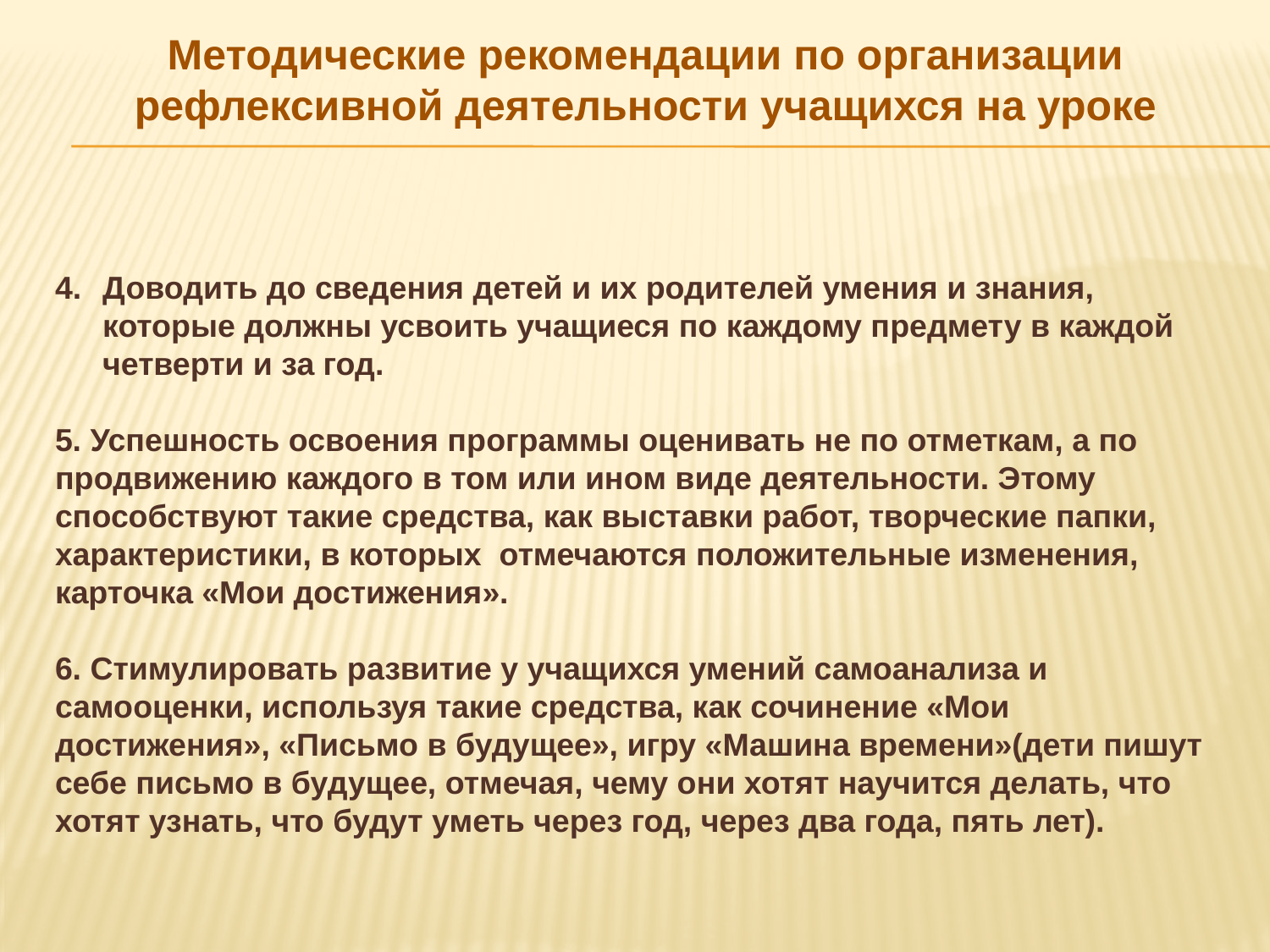

Методические рекомендации по организации рефлексивной деятельности учащихся на уроке

Доводить до сведения детей и их родителей умения и знания, которые должны усвоить учащиеся по каждому предмету в каждой четверти и за год.

5. Успешность освоения программы оценивать не по отметкам, а по продвижению каждого в том или ином виде деятельности. Этому способствуют такие средства, как выставки работ, творческие папки, характеристики, в которых  отмечаются положительные изменения, карточка «Мои достижения».

6. Стимулировать развитие у учащихся умений самоанализа и самооценки, используя такие средства, как сочинение «Мои достижения», «Письмо в будущее», игру «Машина времени»(дети пишут себе письмо в будущее, отмечая, чему они хотят научится делать, что хотят узнать, что будут уметь через год, через два года, пять лет).